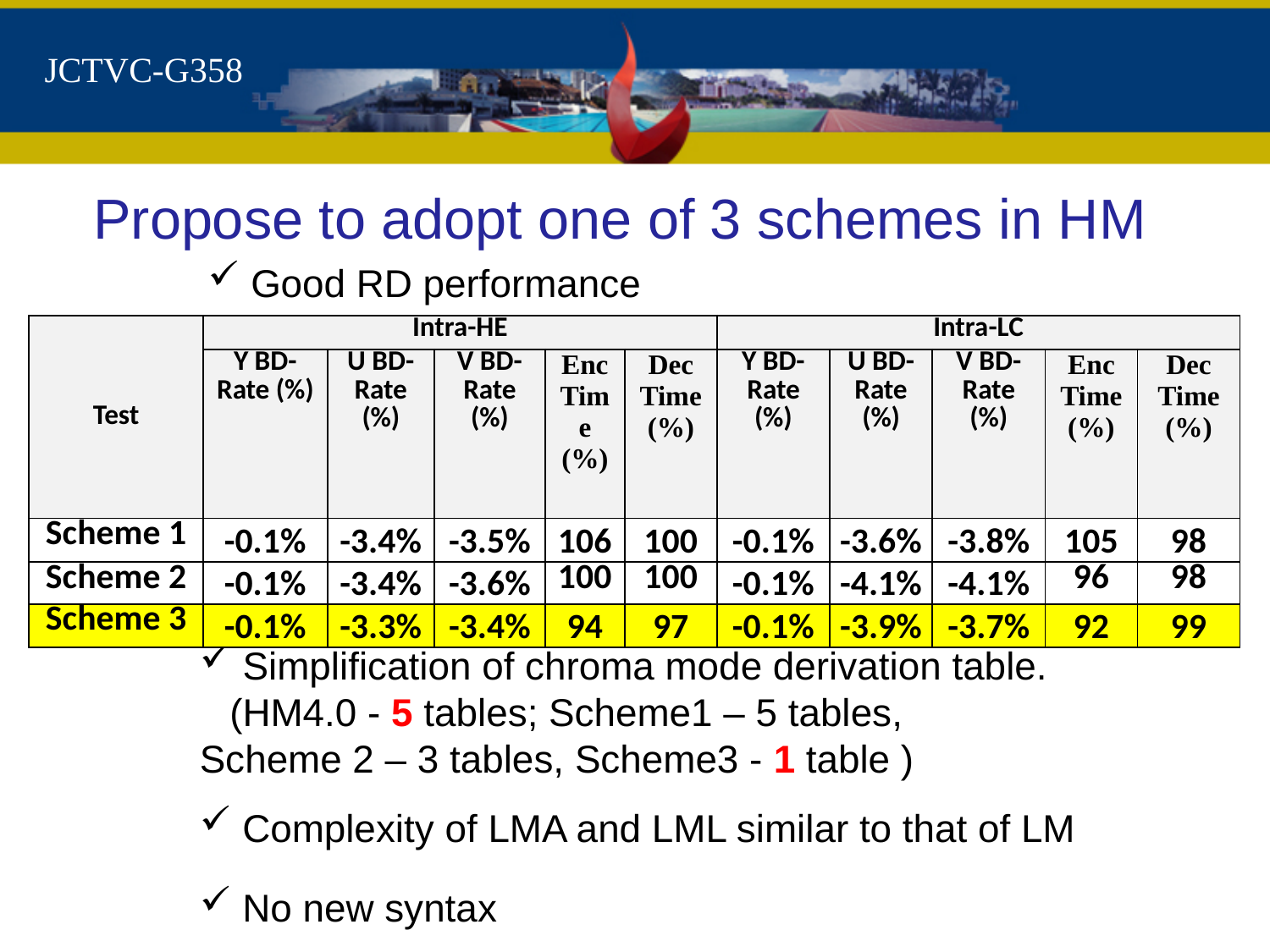

# JCTVC-G358
Propose to adopt one of 3 schemes in HM
 Good RD performance
| Test | Intra-HE |  |  |  |  | Intra-LC |  |  |  |  |
| --- | --- | --- | --- | --- | --- | --- | --- | --- | --- | --- |
|  | Y BD-Rate (%) | U BD-Rate (%) | V BD-Rate (%) | Enc Time (%) | Dec Time (%) | Y BD-Rate (%) | U BD-Rate (%) | V BD-Rate (%) | Enc Time (%) | Dec Time (%) |
| Scheme 1 | -0.1% | -3.4% | -3.5% | 106 | 100 | -0.1% | -3.6% | -3.8% | 105 | 98 |
| Scheme 2 | -0.1% | -3.4% | -3.6% | 100 | 100 | -0.1% | -4.1% | -4.1% | 96 | 98 |
| Scheme 3 | -0.1% | -3.3% | -3.4% | 94 | 97 | -0.1% | -3.9% | -3.7% | 92 | 99 |
 Simplification of chroma mode derivation table. (HM4.0 - 5 tables; Scheme1 – 5 tables,
Scheme 2 – 3 tables, Scheme3 - 1 table )

 Complexity of LMA and LML similar to that of LM

 No new syntax